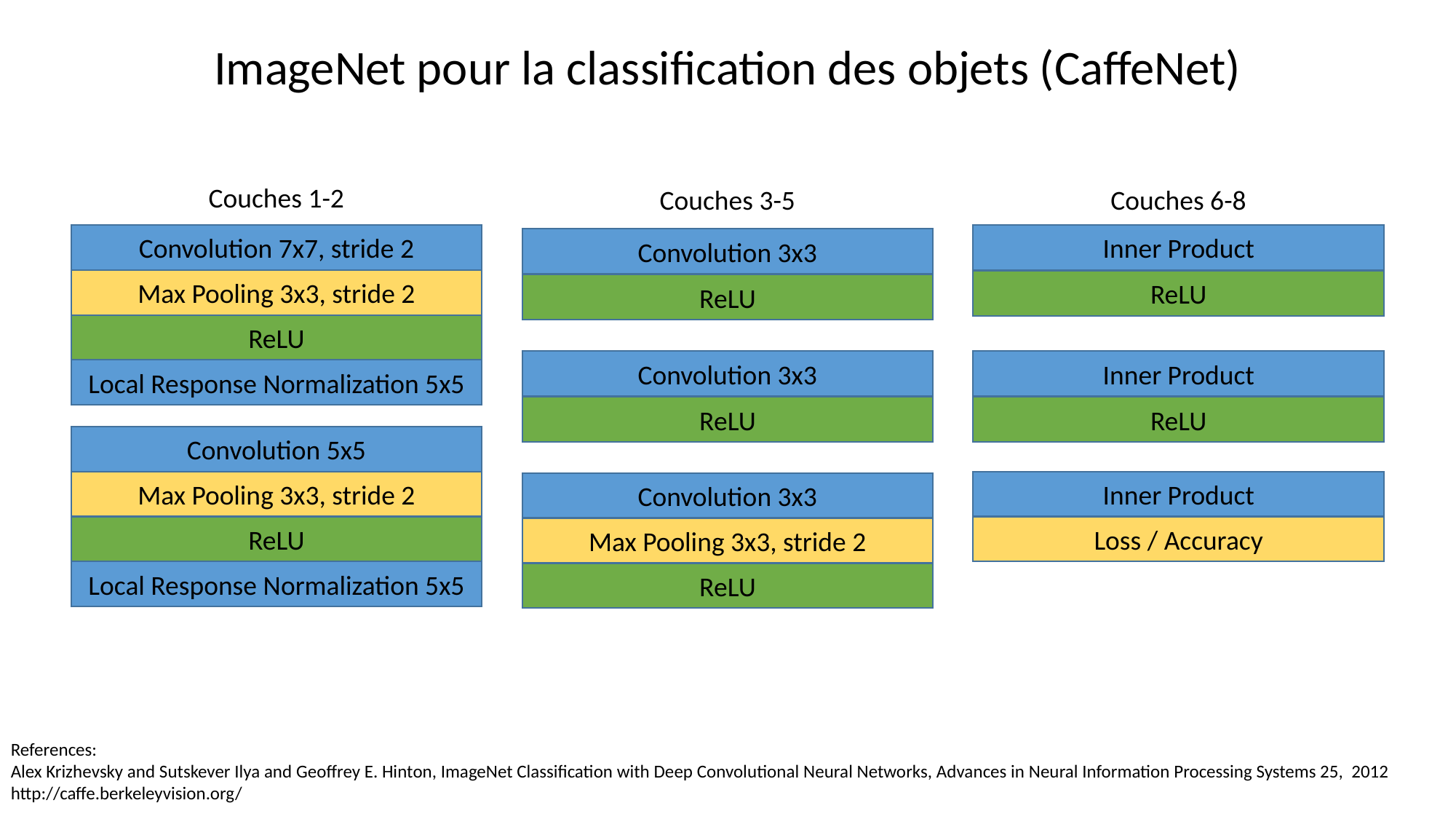

ImageNet pour la classification des objets (CaffeNet)
Couches 1-2
Couches 3-5
Couches 6-8
Inner Product
Convolution 7x7, stride 2
Convolution 3x3
Max Pooling 3x3, stride 2
ReLU
ReLU
ReLU
Convolution 3x3
Inner Product
Local Response Normalization 5x5
ReLU
ReLU
Convolution 5x5
Max Pooling 3x3, stride 2
Inner Product
Convolution 3x3
ReLU
Loss / Accuracy
Max Pooling 3x3, stride 2
Local Response Normalization 5x5
ReLU
References:
Alex Krizhevsky and Sutskever Ilya and Geoffrey E. Hinton, ImageNet Classification with Deep Convolutional Neural Networks, Advances in Neural Information Processing Systems 25,  2012
http://caffe.berkeleyvision.org/